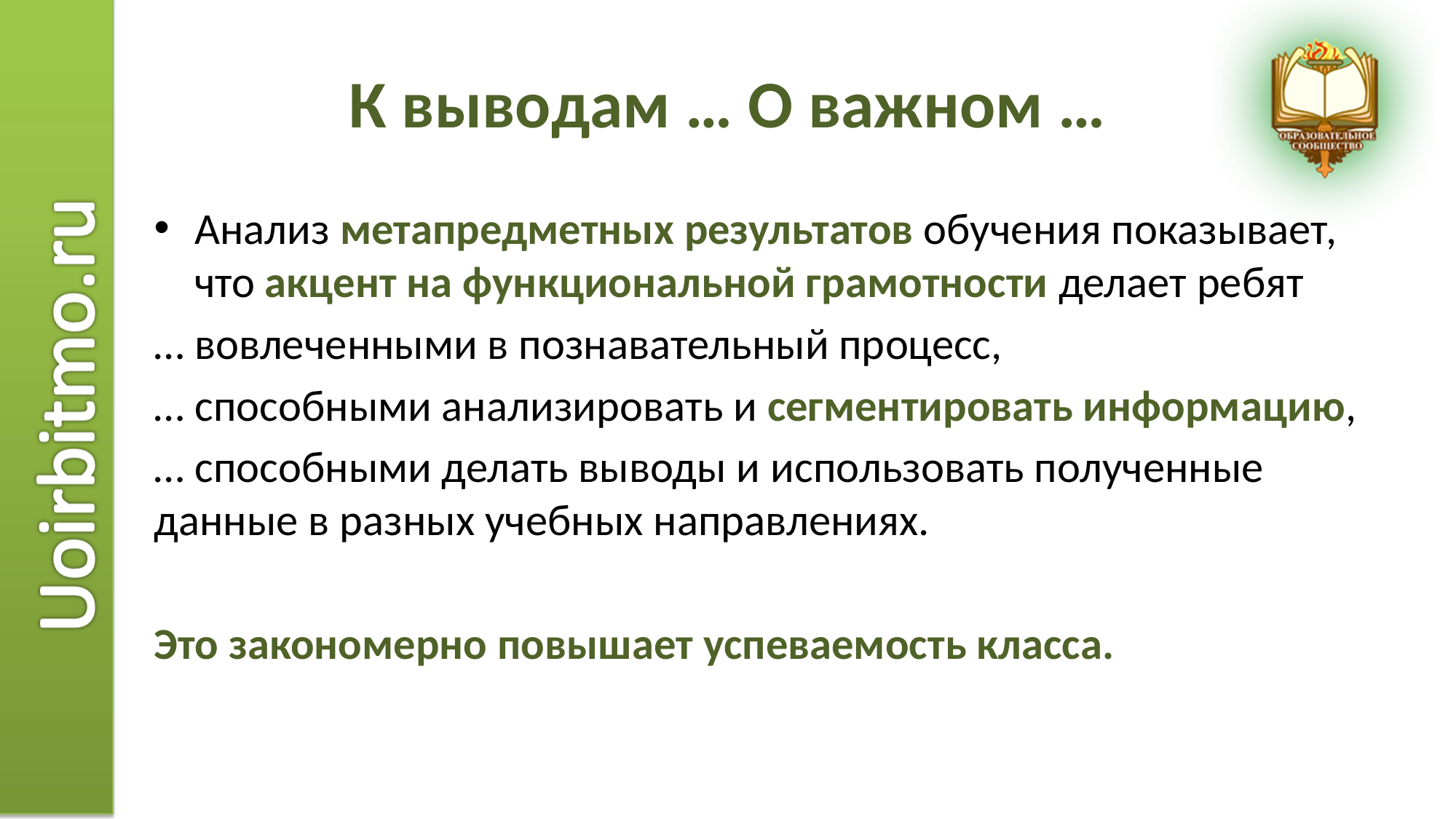

# К выводам … О важном …
Анализ метапредметных результатов обучения показывает, что акцент на функциональной грамотности делает ребят
… вовлеченными в познавательный процесс,
… способными анализировать и сегментировать информацию,
… способными делать выводы и использовать полученные данные в разных учебных направлениях.

Это закономерно повышает успеваемость класса.